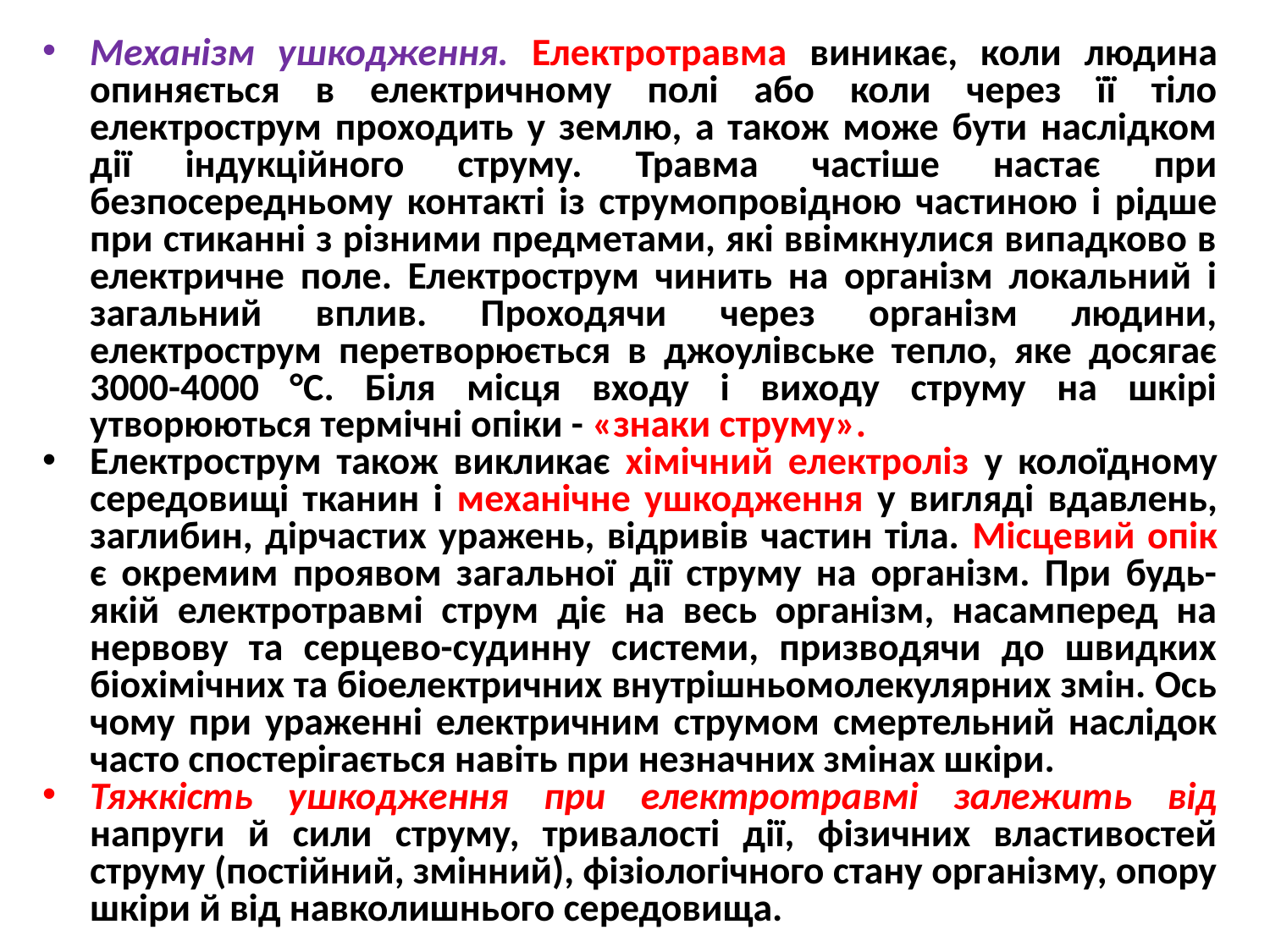

Механізм ушкодження. Електротравма виникає, коли людина опиняється в електричному полі або коли через її тіло електрострум проходить у землю, а також може бути наслідком дії індукційного струму. Травма частіше настає при безпосередньому контакті із струмопровідною частиною і рідше при стиканні з різними предметами, які ввімкнулися випадково в електричне поле. Електрострум чинить на організм локальний і загальний вплив. Проходячи через організм людини, електрострум перетворюється в джоулівське тепло, яке досягає 3000-4000 °С. Біля місця входу і виходу струму на шкірі утворюються термічні опіки - «знаки струму».
Електрострум також викликає хімічний електроліз у колоїдному середовищі тканин і механічне ушкодження у вигляді вдавлень, заглибин, дірчастих уражень, відривів частин тіла. Місцевий опік є окремим проявом загальної дії струму на організм. При будь-якій електротравмі струм діє на весь організм, насамперед на нервову та серцево-судинну системи, призводячи до швидких біохімічних та біоелектричних внутрішньомолекулярних змін. Ось чому при ураженні електричним струмом смертельний наслідок часто спостерігається навіть при незначних змінах шкіри.
Тяжкість ушкодження при електротравмі залежить від напруги й сили струму, тривалості дії, фізичних властивостей струму (постійний, змінний), фізіологічного стану організму, опору шкіри й від навколишнього середовища.